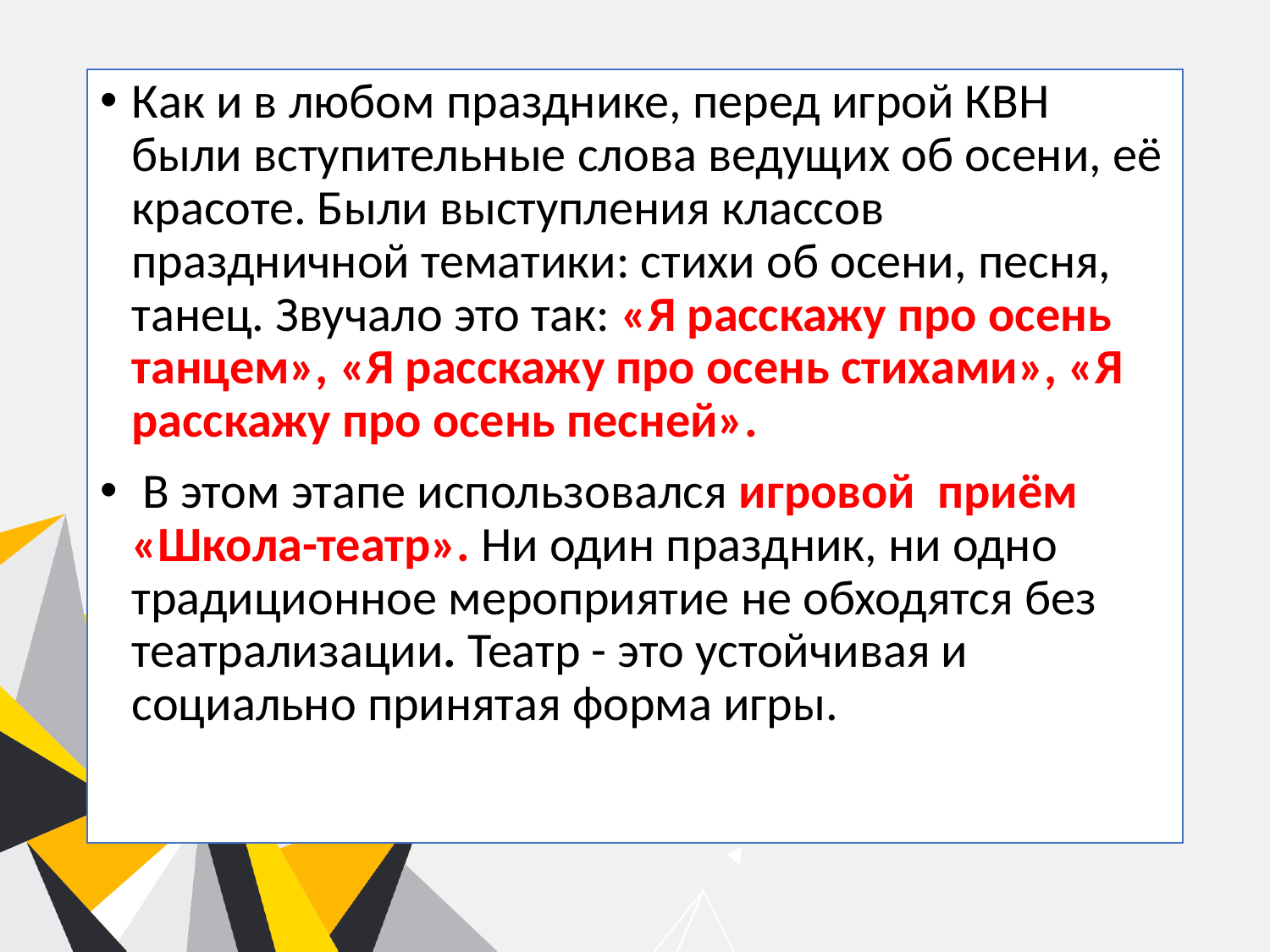

#
Как и в любом празднике, перед игрой КВН были вступительные слова ведущих об осени, её красоте. Были выступления классов праздничной тематики: стихи об осени, песня, танец. Звучало это так: «Я расскажу про осень танцем», «Я расскажу про осень стихами», «Я расскажу про осень песней».
 В этом этапе использовался игровой  приём «Школа-театр». Ни один праздник, ни одно традиционное мероприятие не обходятся без театрализации. Театр - это устойчивая и социально принятая форма игры.